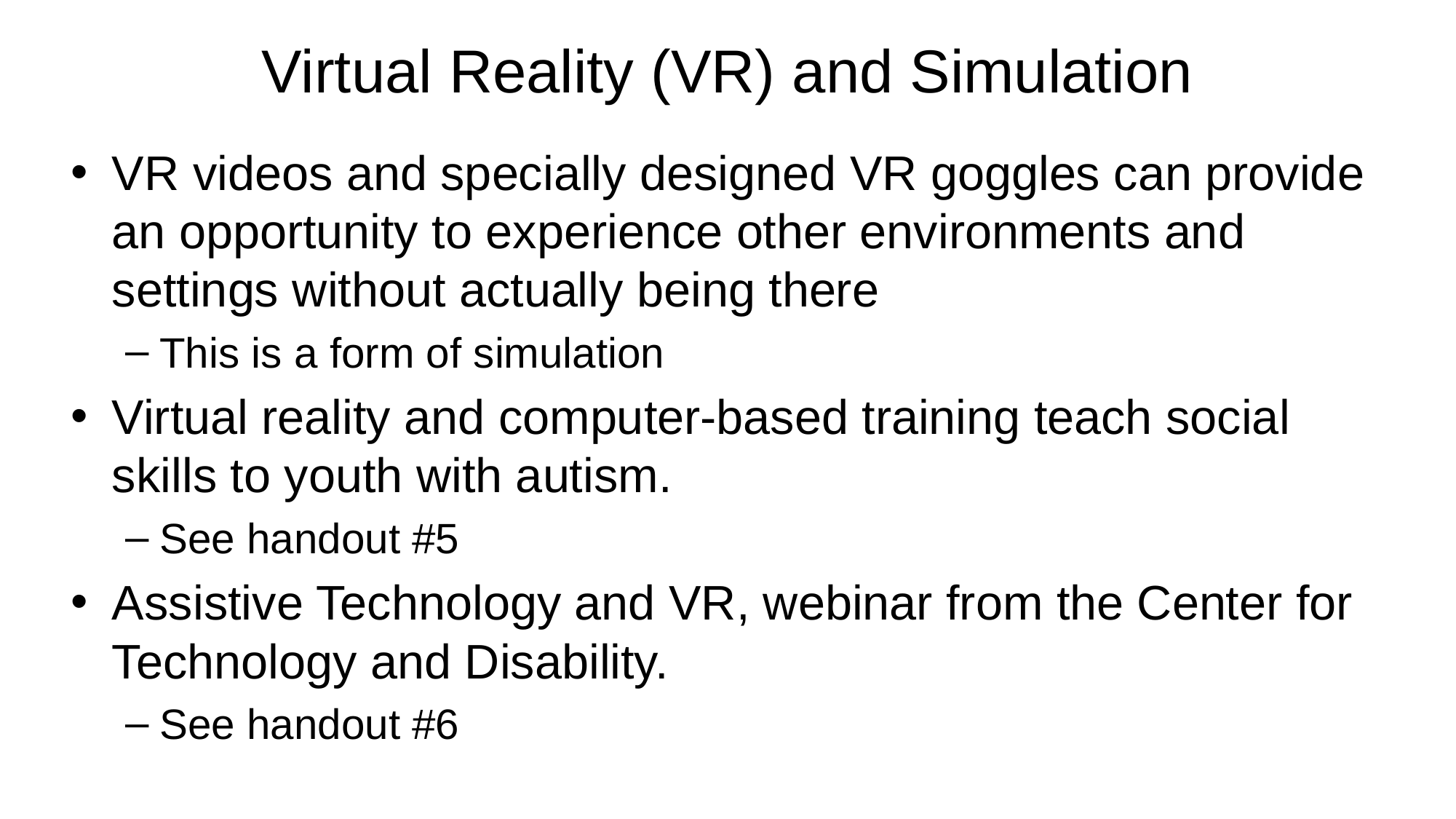

# Virtual Reality (VR) and Simulation
VR videos and specially designed VR goggles can provide an opportunity to experience other environments and settings without actually being there
This is a form of simulation
Virtual reality and computer-based training teach social skills to youth with autism.
See handout #5
Assistive Technology and VR, webinar from the Center for Technology and Disability.
See handout #6